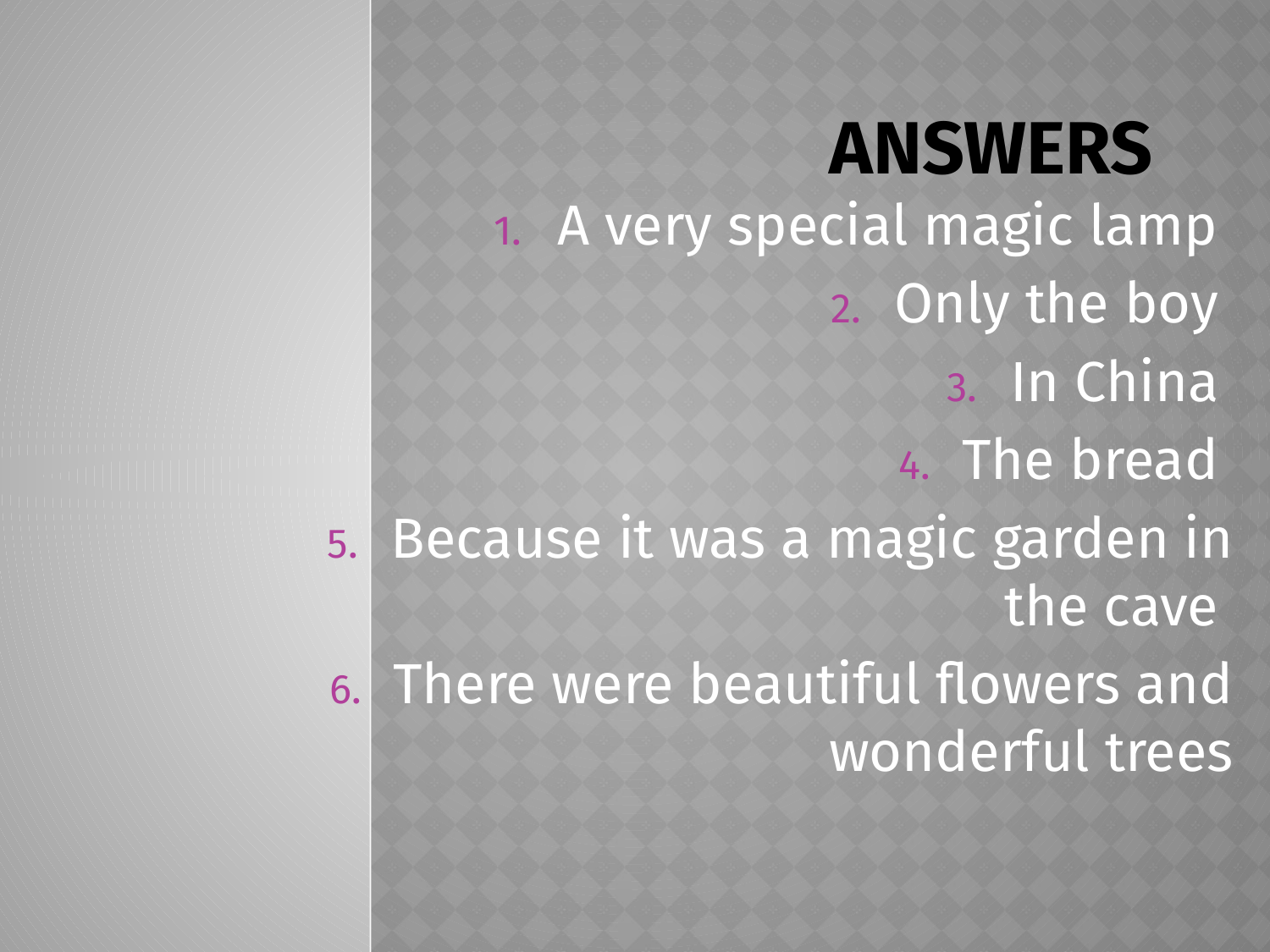

# Answers
A very special magic lamp
Only the boy
In China
The bread
Because it was a magic garden in the cave
There were beautiful flowers and wonderful trees